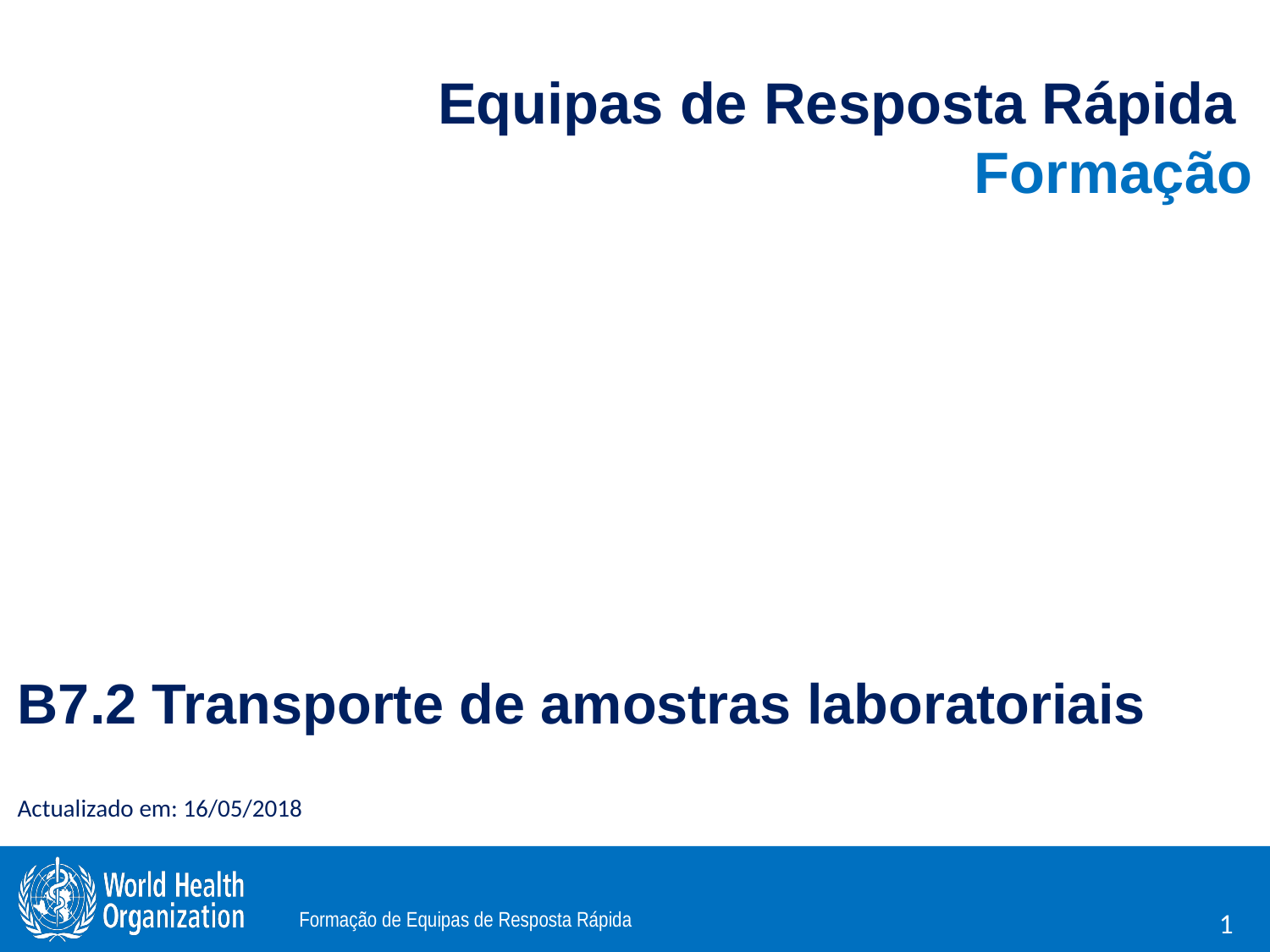

Equipas de Resposta Rápida
Formação
RAPID RESPONSE TEAM TRAINING

# B7.2 Transporte de amostras laboratoriais
Actualizado em: 16/05/2018